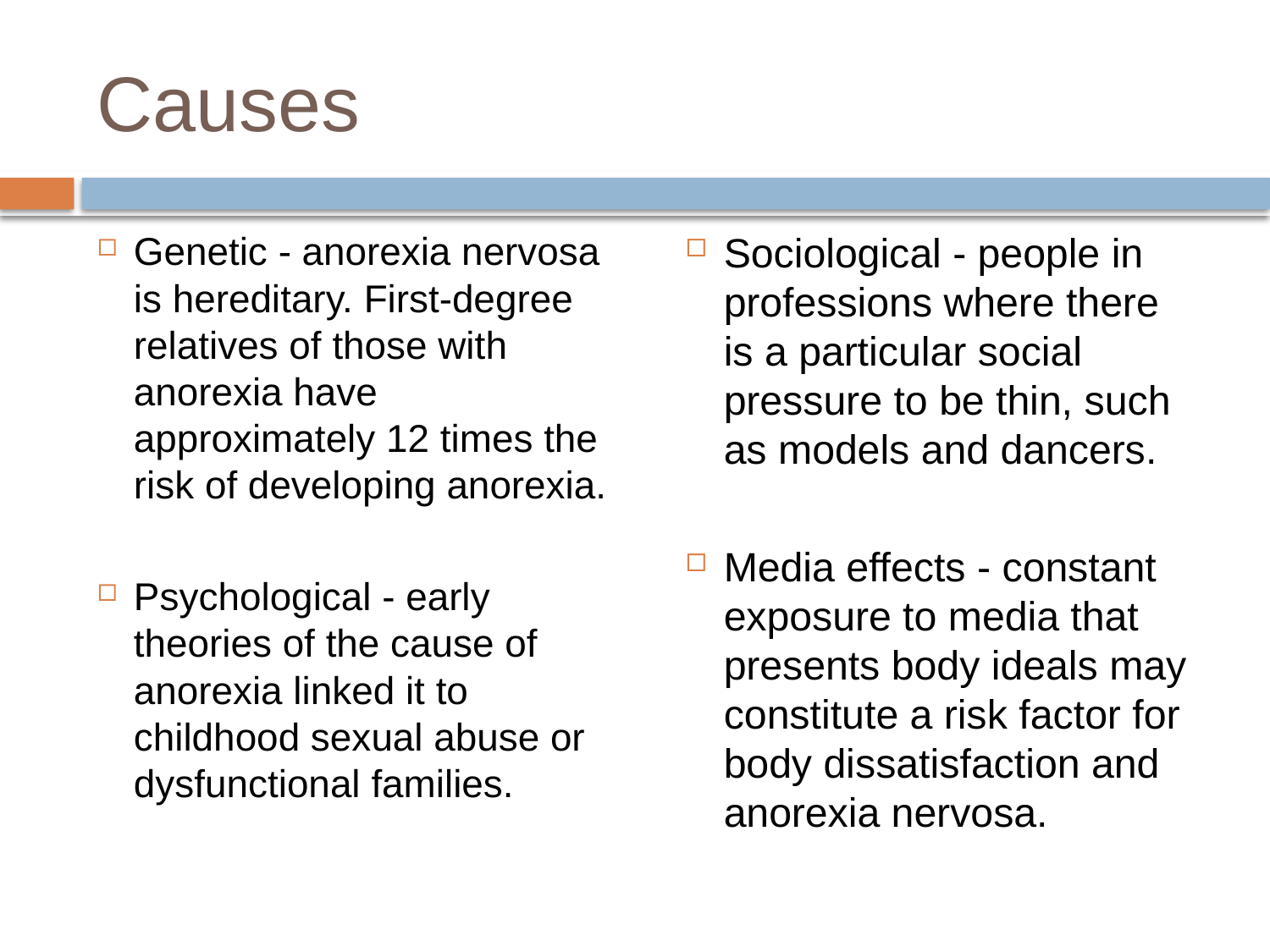

# Causes
Genetic - anorexia nervosa is hereditary. First-degree relatives of those with anorexia have approximately 12 times the risk of developing anorexia.

Psychological - early theories of the cause of anorexia linked it to childhood sexual abuse or dysfunctional families.

Sociological - people in professions where there is a particular social pressure to be thin, such as models and dancers.

Media effects - constant exposure to media that presents body ideals may constitute a risk factor for body dissatisfaction and anorexia nervosa.